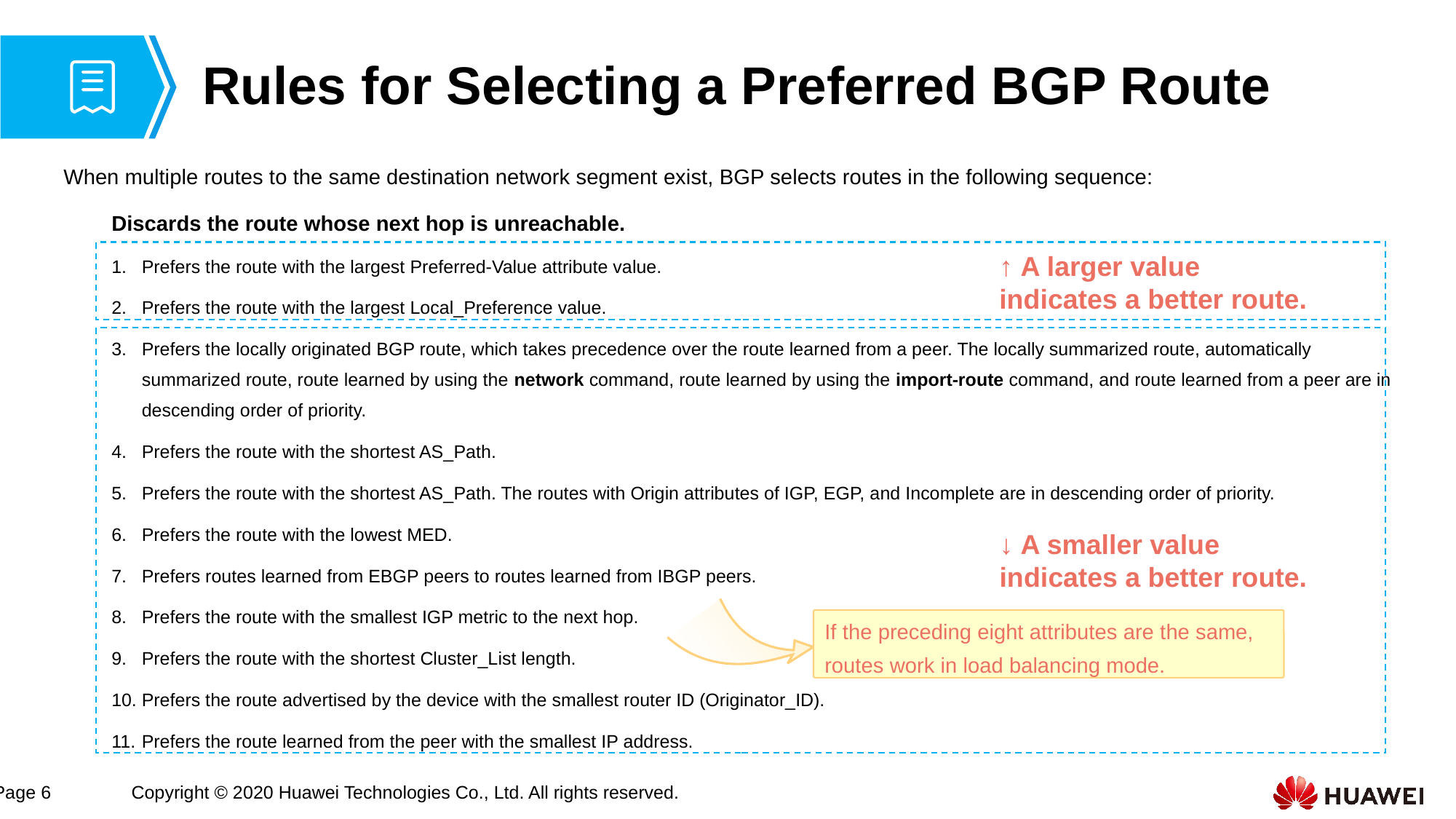

# Rules for Selecting a Preferred BGP Route
When multiple routes to the same destination network segment exist, BGP selects routes in the following sequence:
Discards the route whose next hop is unreachable.
Prefers the route with the largest Preferred-Value attribute value.
Prefers the route with the largest Local_Preference value.
Prefers the locally originated BGP route, which takes precedence over the route learned from a peer. The locally summarized route, automatically summarized route, route learned by using the network command, route learned by using the import-route command, and route learned from a peer are in descending order of priority.
Prefers the route with the shortest AS_Path.
Prefers the route with the shortest AS_Path. The routes with Origin attributes of IGP, EGP, and Incomplete are in descending order of priority.
Prefers the route with the lowest MED.
Prefers routes learned from EBGP peers to routes learned from IBGP peers.
Prefers the route with the smallest IGP metric to the next hop.
Prefers the route with the shortest Cluster_List length.
Prefers the route advertised by the device with the smallest router ID (Originator_ID).
Prefers the route learned from the peer with the smallest IP address.

↑ A larger value indicates a better route.

↓ A smaller value indicates a better route.

If the preceding eight attributes are the same, routes work in load balancing mode.